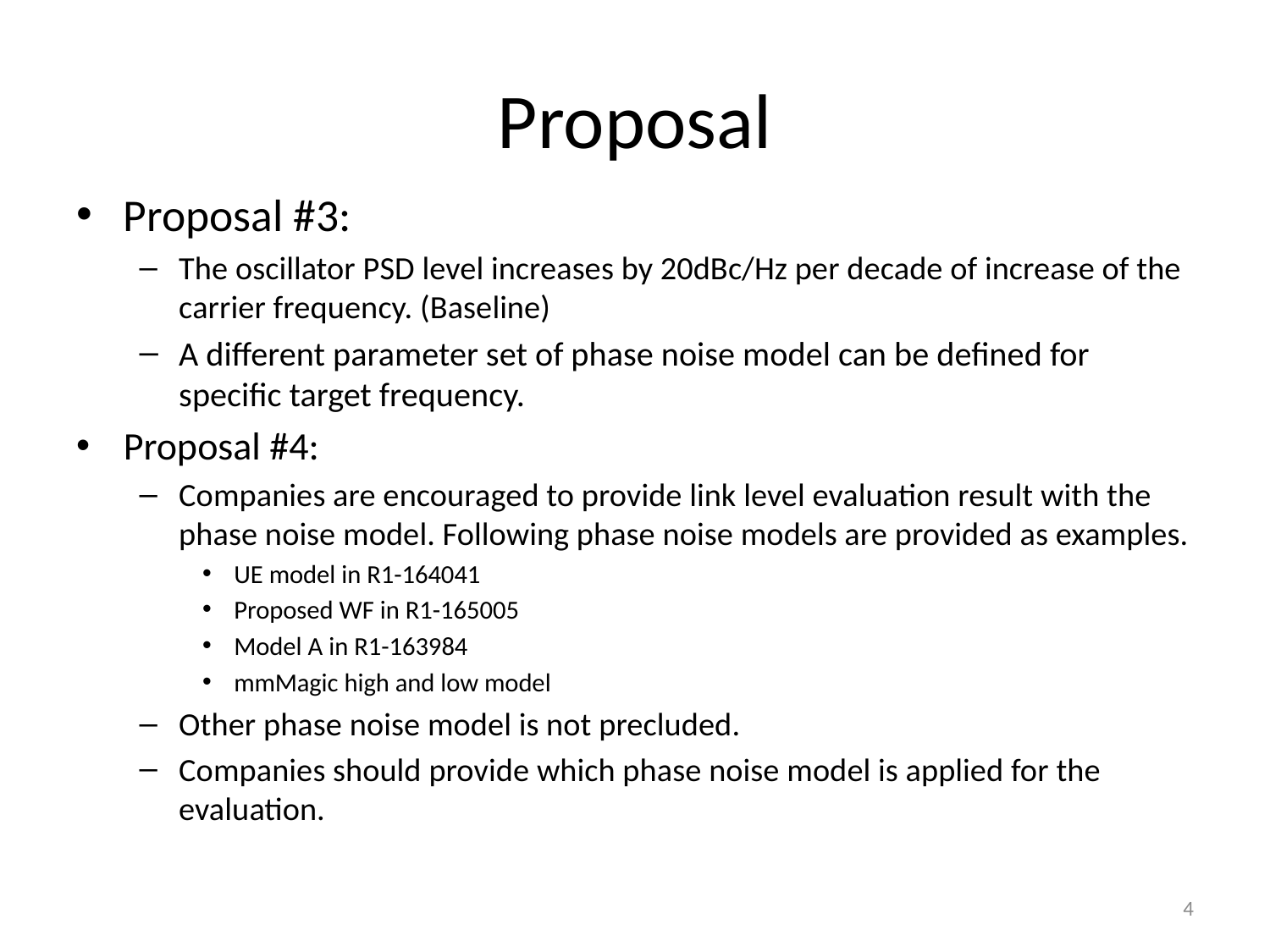

# Proposal
Proposal #3:
The oscillator PSD level increases by 20dBc/Hz per decade of increase of the carrier frequency. (Baseline)
A different parameter set of phase noise model can be defined for specific target frequency.
Proposal #4:
Companies are encouraged to provide link level evaluation result with the phase noise model. Following phase noise models are provided as examples.
UE model in R1-164041
Proposed WF in R1-165005
Model A in R1-163984
mmMagic high and low model
Other phase noise model is not precluded.
Companies should provide which phase noise model is applied for the evaluation.
4